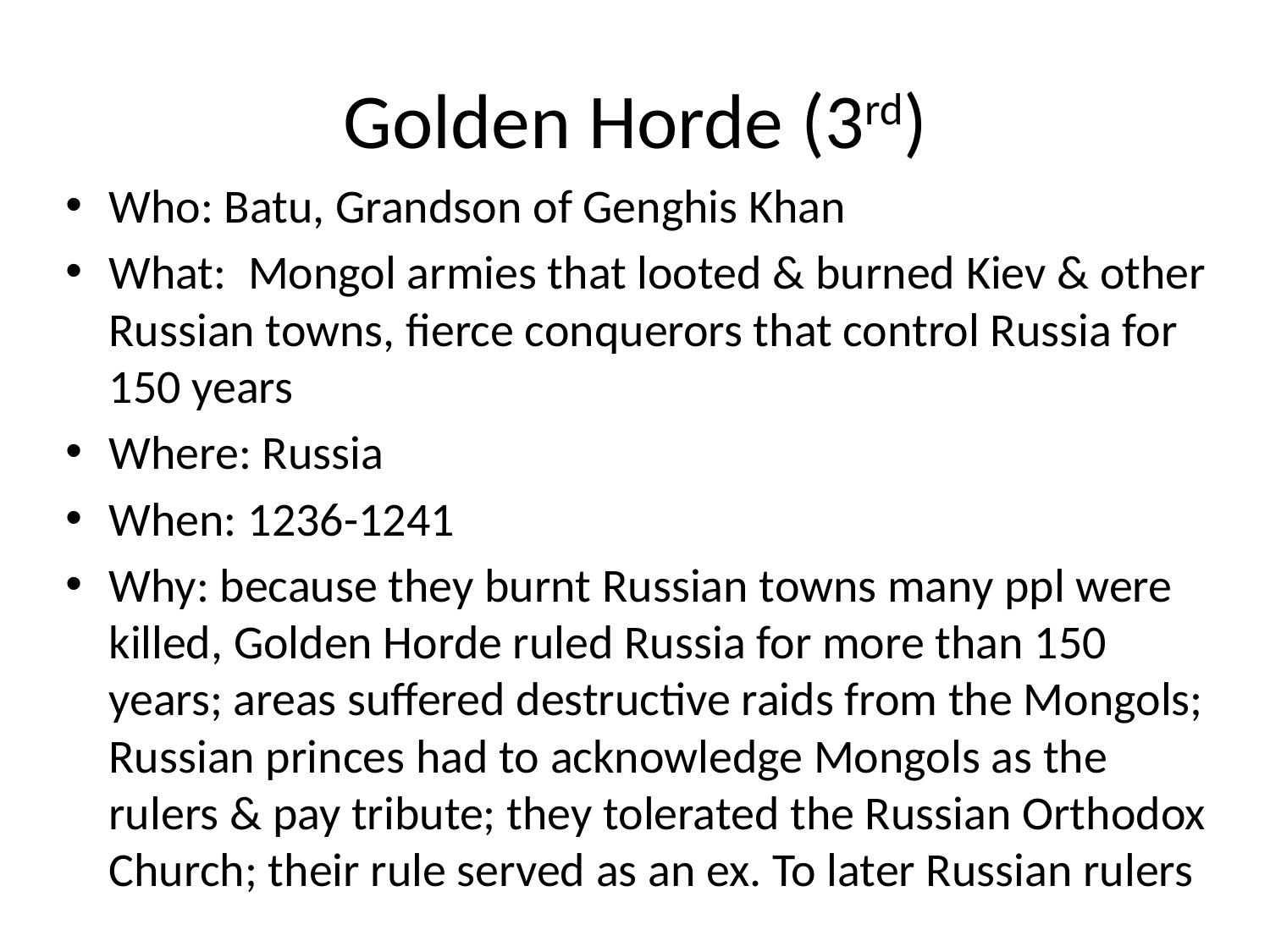

# Golden Horde (3rd)
Who: Batu, Grandson of Genghis Khan
What:  Mongol armies that looted & burned Kiev & other Russian towns, fierce conquerors that control Russia for 150 years
Where: Russia
When: 1236-1241
Why: because they burnt Russian towns many ppl were killed, Golden Horde ruled Russia for more than 150 years; areas suffered destructive raids from the Mongols; Russian princes had to acknowledge Mongols as the rulers & pay tribute; they tolerated the Russian Orthodox Church; their rule served as an ex. To later Russian rulers